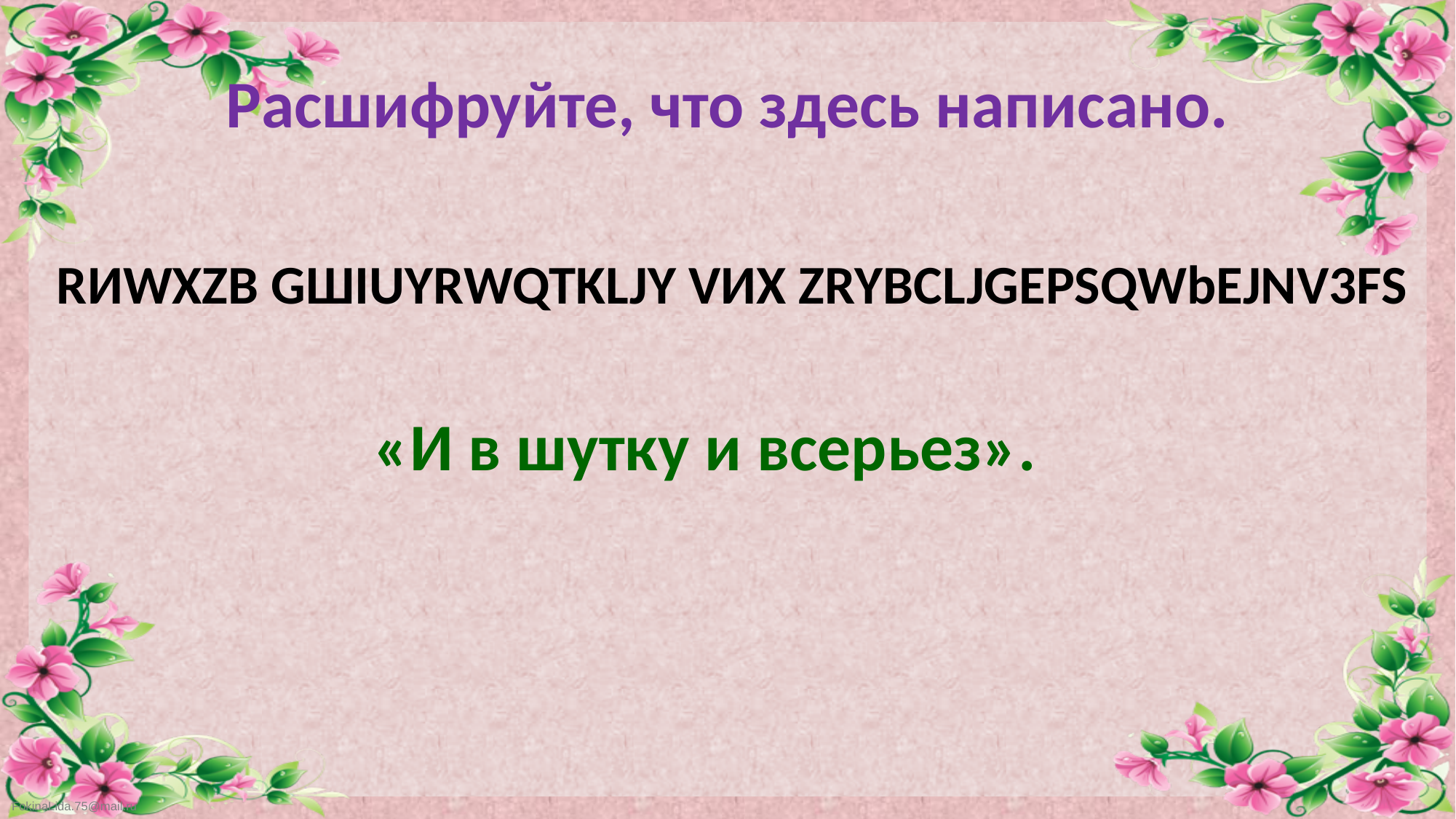

# Расшифруйте, что здесь написано.
RИWXZB GШIUYRWQTKLJY VИX ZRYBCLJGEPSQWbEJNV3FS
«И в шутку и всерьез».